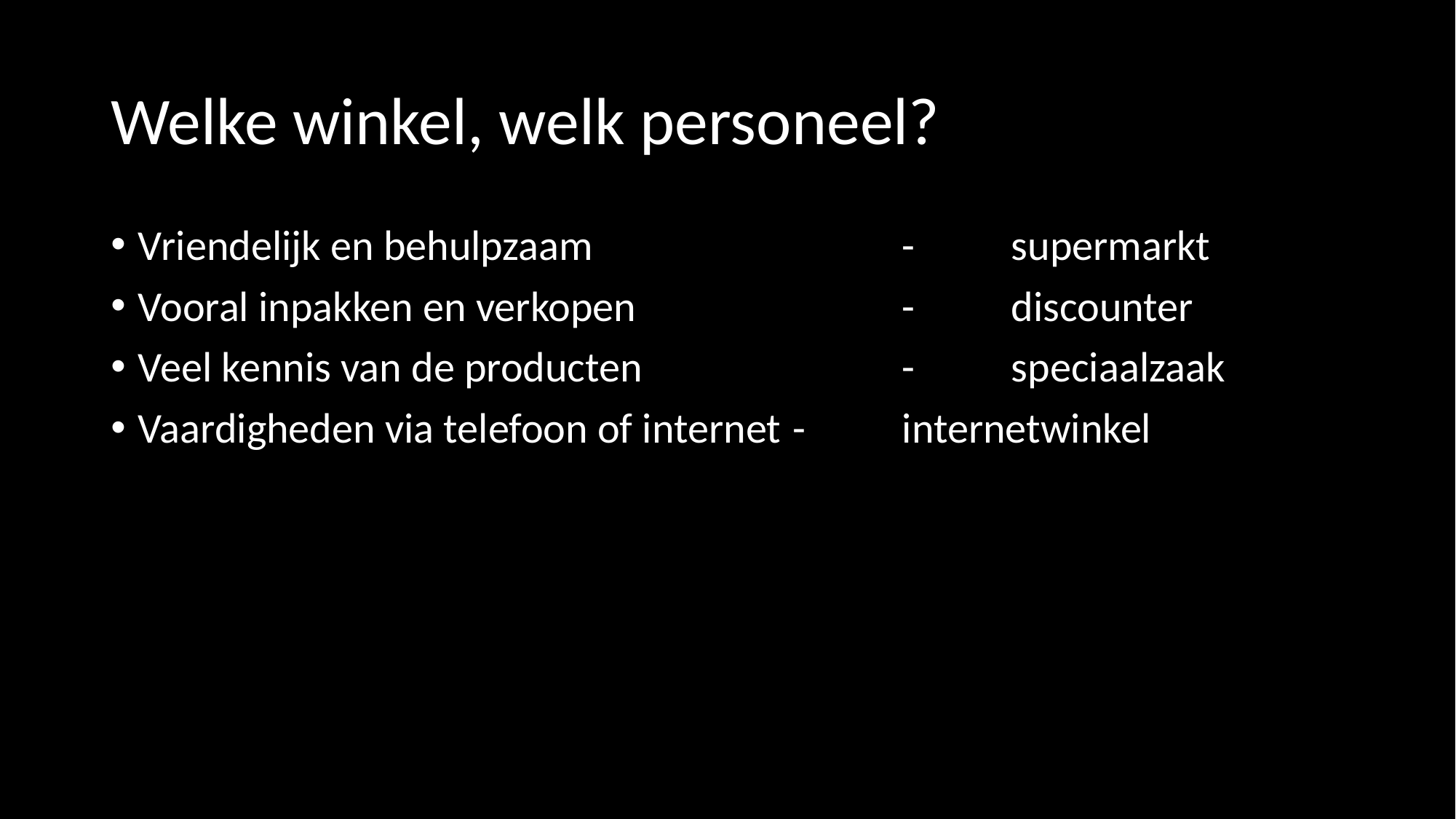

# Welke winkel, welk personeel?
Vriendelijk en behulpzaam			-	supermarkt
Vooral inpakken en verkopen			- 	discounter
Veel kennis van de producten			- 	speciaalzaak
Vaardigheden via telefoon of internet	-	internetwinkel